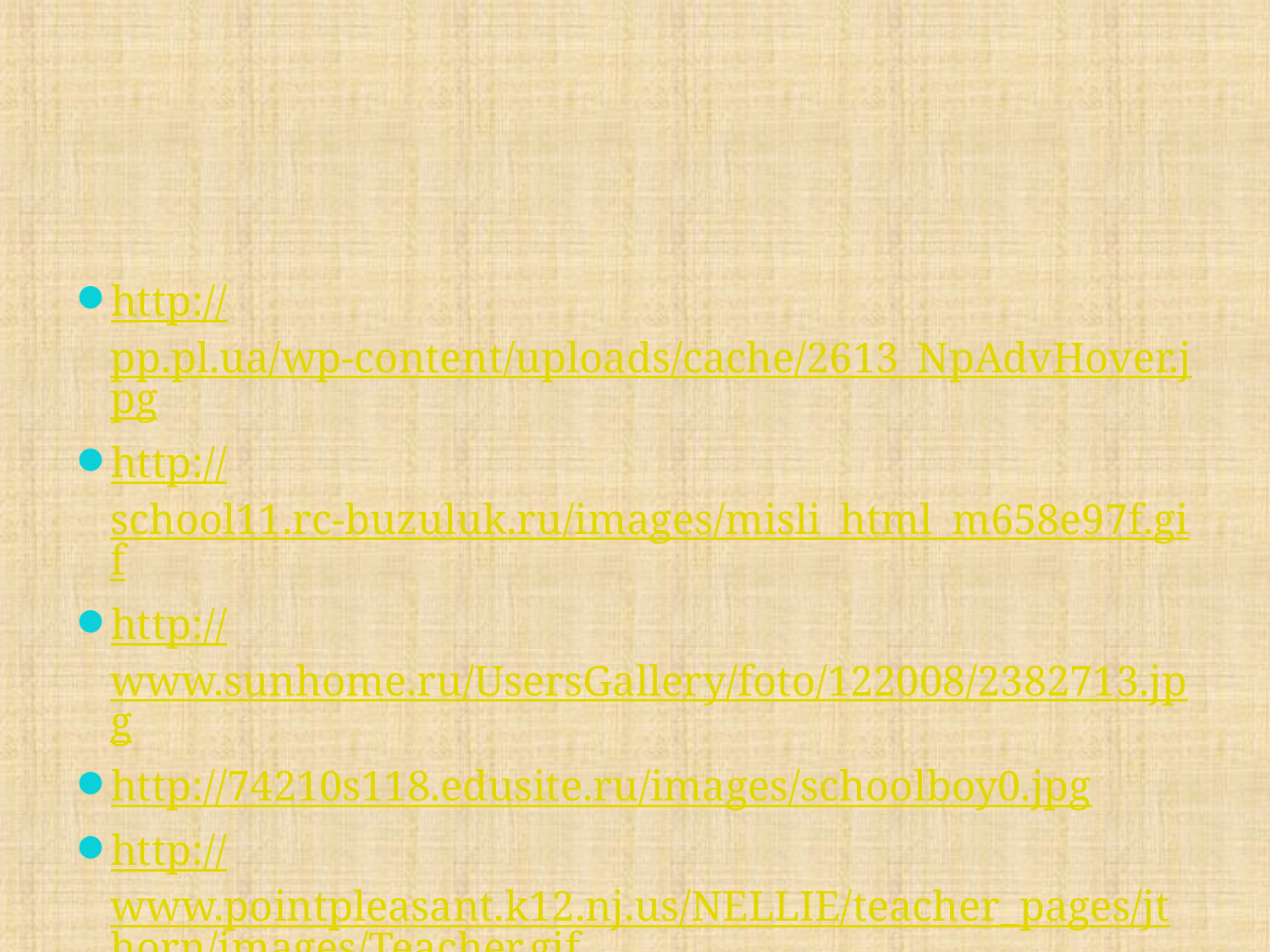

#
http://pp.pl.ua/wp-content/uploads/cache/2613_NpAdvHover.jpg
http://school11.rc-buzuluk.ru/images/misli_html_m658e97f.gif
http://www.sunhome.ru/UsersGallery/foto/122008/2382713.jpg
http://74210s118.edusite.ru/images/schoolboy0.jpg
http://www.pointpleasant.k12.nj.us/NELLIE/teacher_pages/jthorn/images/Teacher.gif http://letopisi.likt590.ru/lib/exe/fetch.php/2009-2010:95777332.gif?w=400